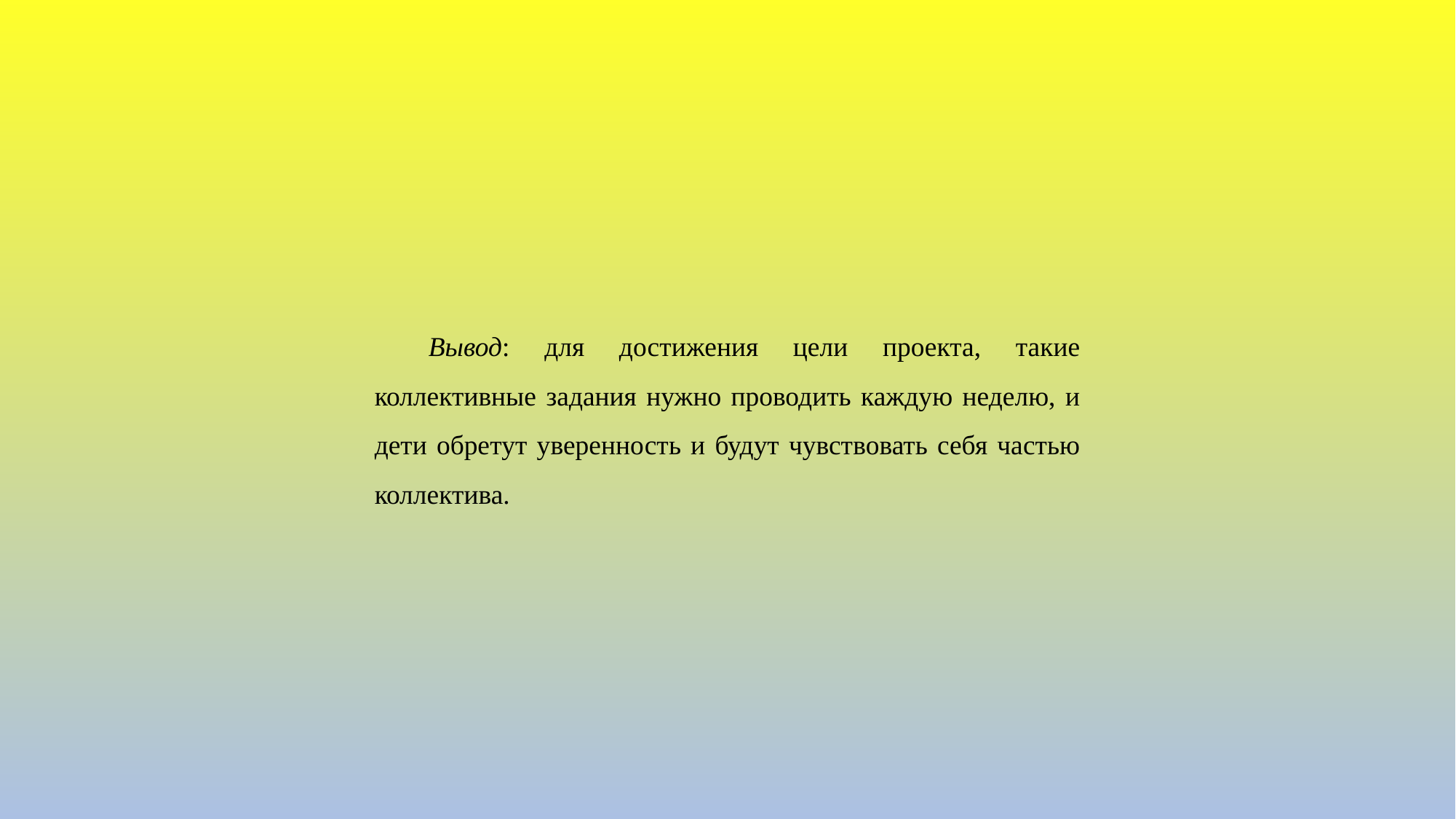

Вывод: для достижения цели проекта, такие коллективные задания нужно проводить каждую неделю, и дети обретут уверенность и будут чувствовать себя частью коллектива.